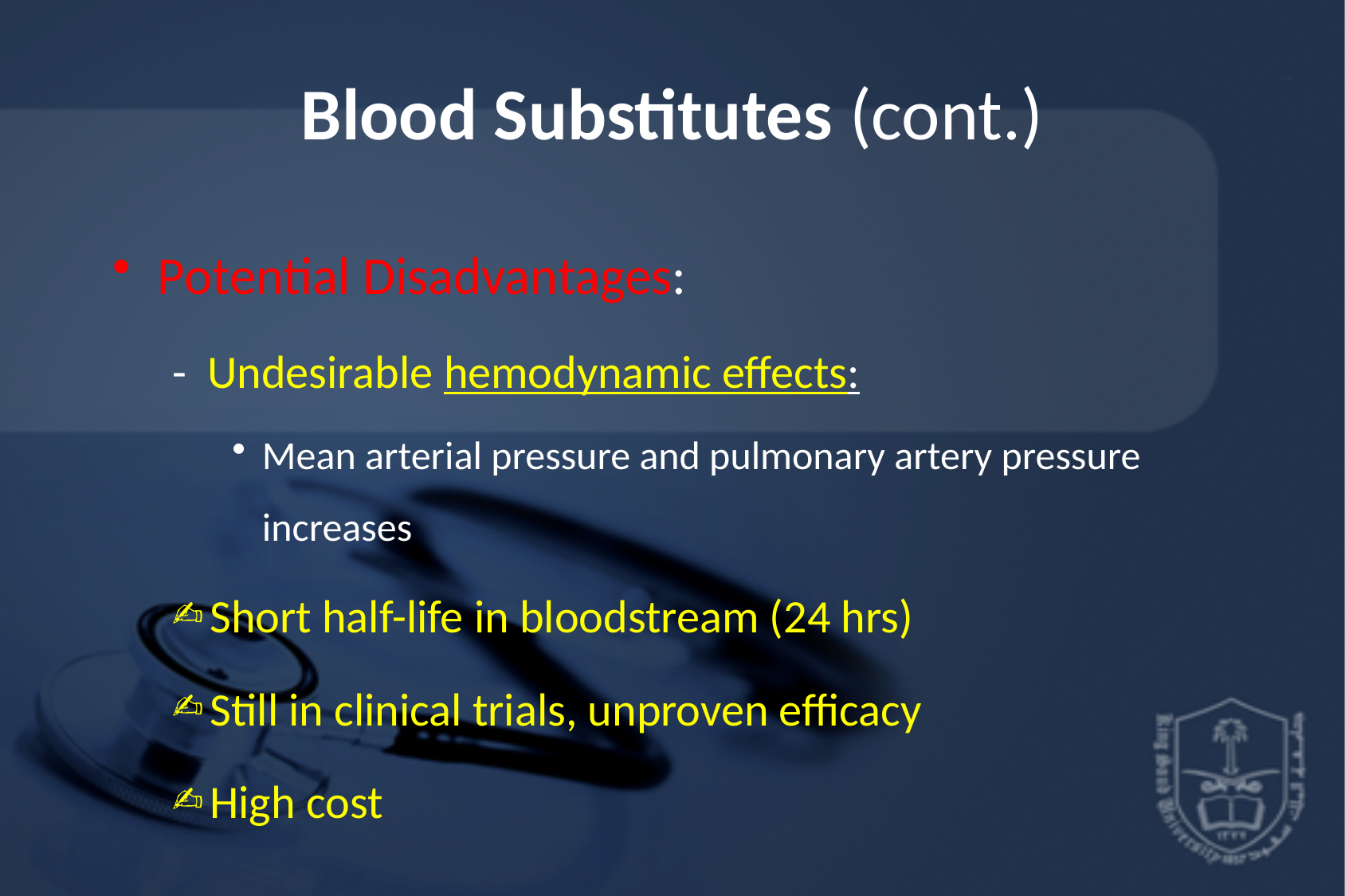

# Blood Substitutes (cont.)
Potential Disadvantages:
-  Undesirable hemodynamic effects:
Mean arterial pressure and pulmonary artery pressure increases
Short half-life in bloodstream (24 hrs)
Still in clinical trials, unproven efficacy
High cost